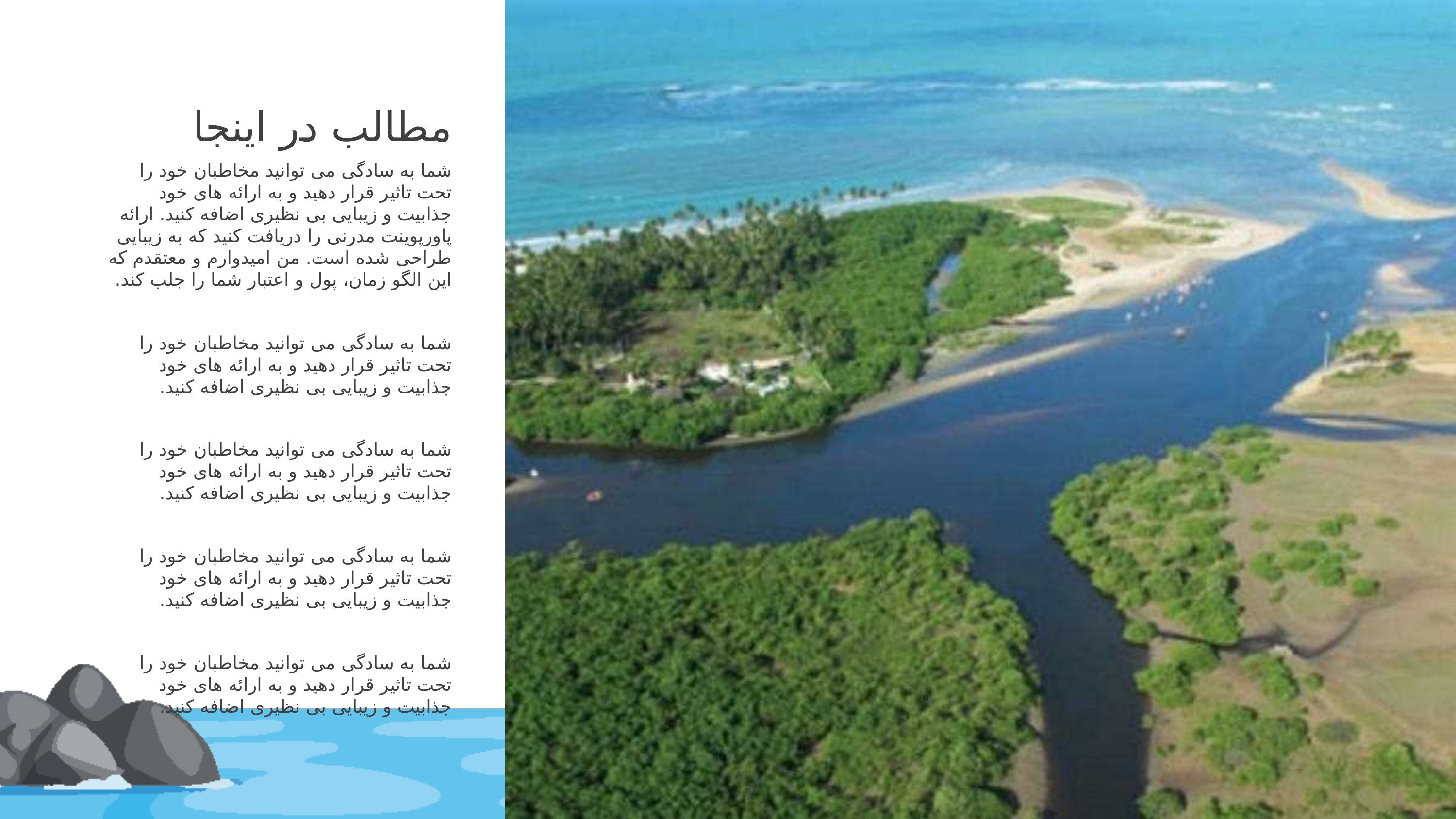

Simple Portfolio Presentation Designed
مطالب در اینجا
شما به سادگی می توانید مخاطبان خود را تحت تاثیر قرار دهید و به ارائه های خود جذابیت و زیبایی بی نظیری اضافه کنید. ارائه پاورپوینت مدرنی را دریافت کنید که به زیبایی طراحی شده است. من امیدوارم و معتقدم که این الگو زمان، پول و اعتبار شما را جلب کند.
شما به سادگی می توانید مخاطبان خود را تحت تاثیر قرار دهید و به ارائه های خود جذابیت و زیبایی بی نظیری اضافه کنید.
شما به سادگی می توانید مخاطبان خود را تحت تاثیر قرار دهید و به ارائه های خود جذابیت و زیبایی بی نظیری اضافه کنید.
شما به سادگی می توانید مخاطبان خود را تحت تاثیر قرار دهید و به ارائه های خود جذابیت و زیبایی بی نظیری اضافه کنید.
شما به سادگی می توانید مخاطبان خود را تحت تاثیر قرار دهید و به ارائه های خود جذابیت و زیبایی بی نظیری اضافه کنید.